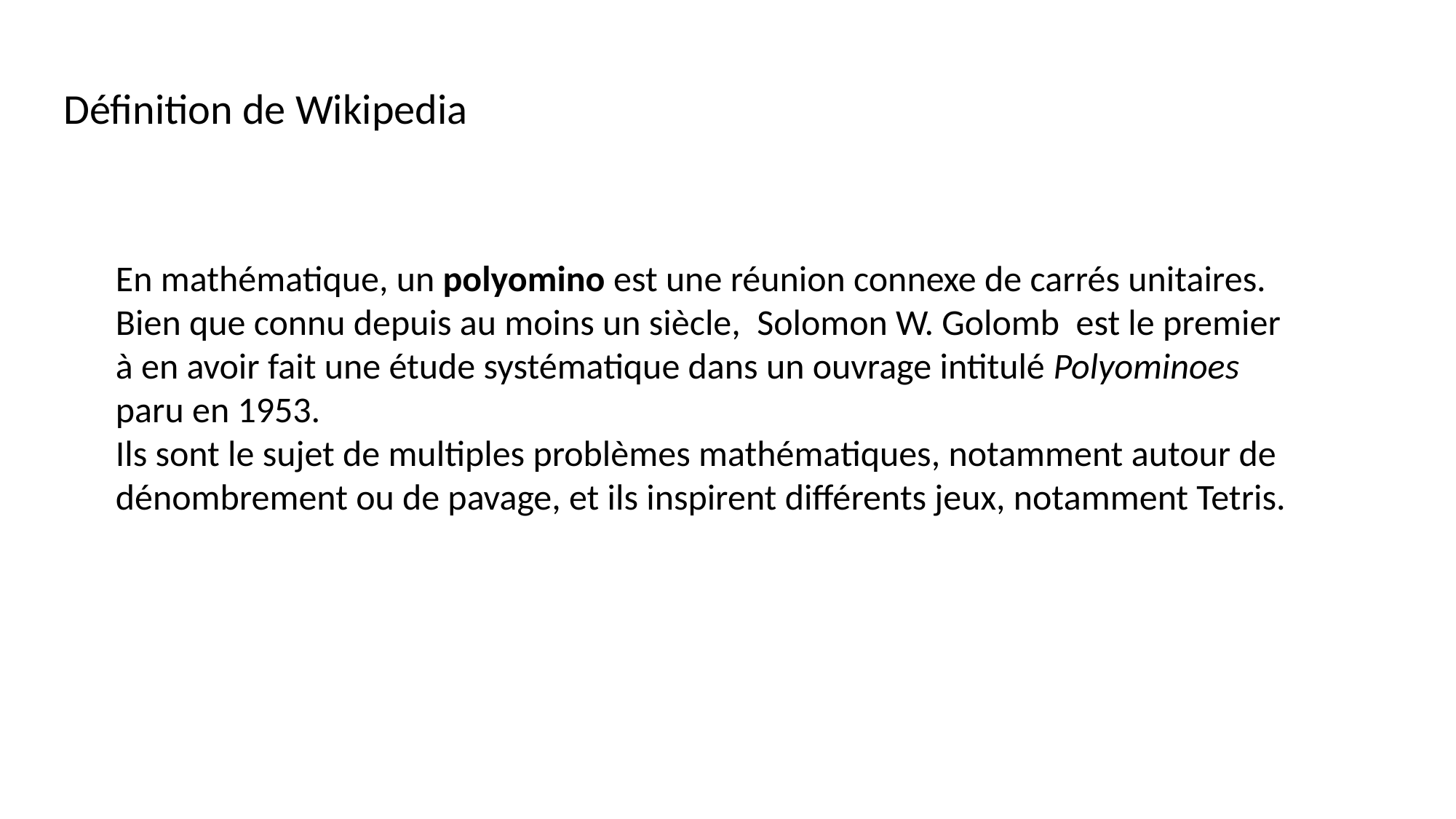

Définition de Wikipedia
En mathématique, un polyomino est une réunion connexe de carrés unitaires. Bien que connu depuis au moins un siècle,  Solomon W. Golomb  est le premier à en avoir fait une étude systématique dans un ouvrage intitulé Polyominoes paru en 1953.
Ils sont le sujet de multiples problèmes mathématiques, notamment autour de dénombrement ou de pavage, et ils inspirent différents jeux, notamment Tetris.